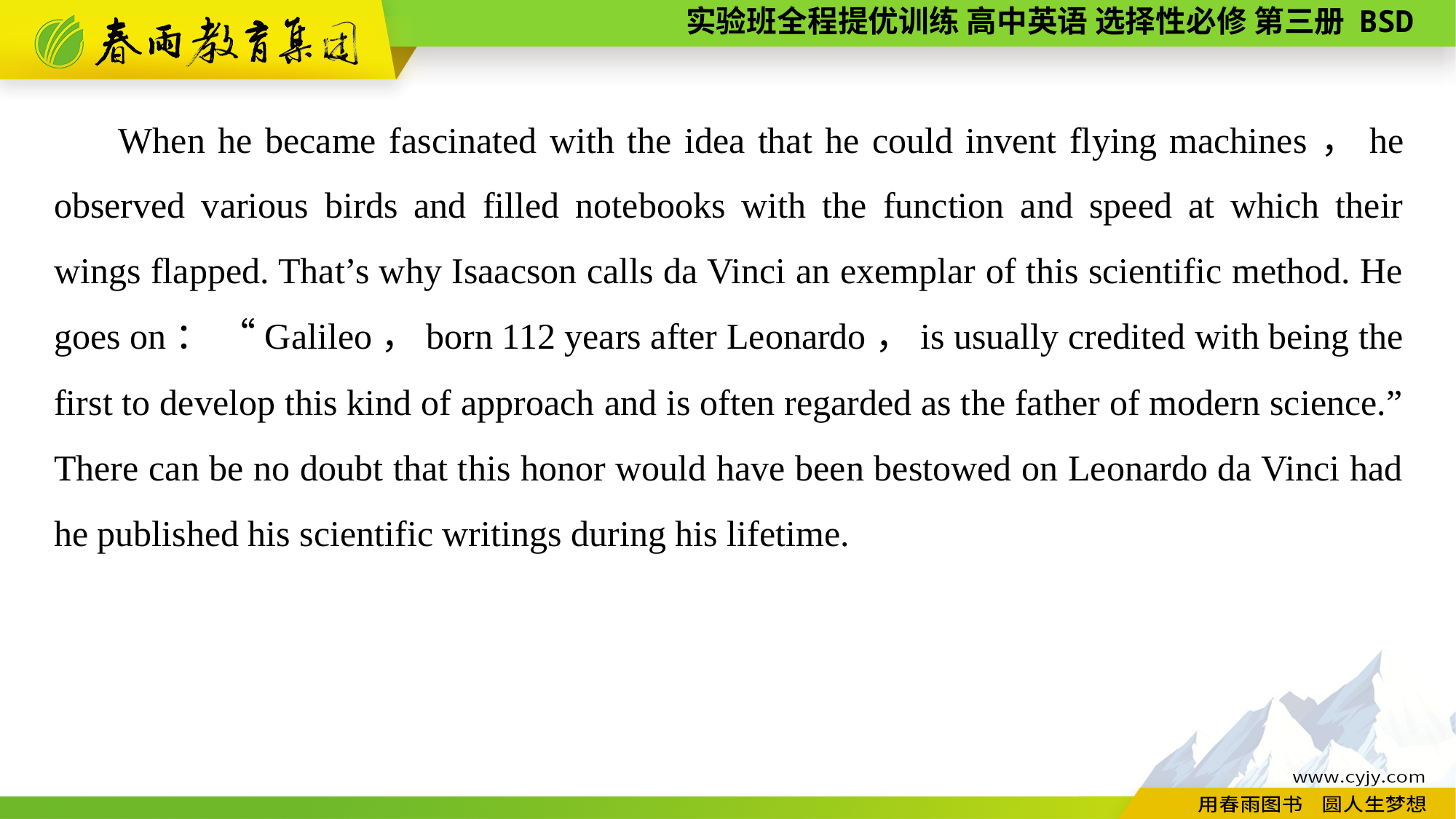

When he became fascinated with the idea that he could invent flying machines，he observed various birds and filled notebooks with the function and speed at which their wings flapped. That’s why Isaacson calls da Vinci an exemplar of this scientific method. He goes on： “Galileo，born 112 years after Leonardo，is usually credited with being the first to develop this kind of approach and is often regarded as the father of modern science.” There can be no doubt that this honor would have been bestowed on Leonardo da Vinci had he published his scientific writings during his lifetime.